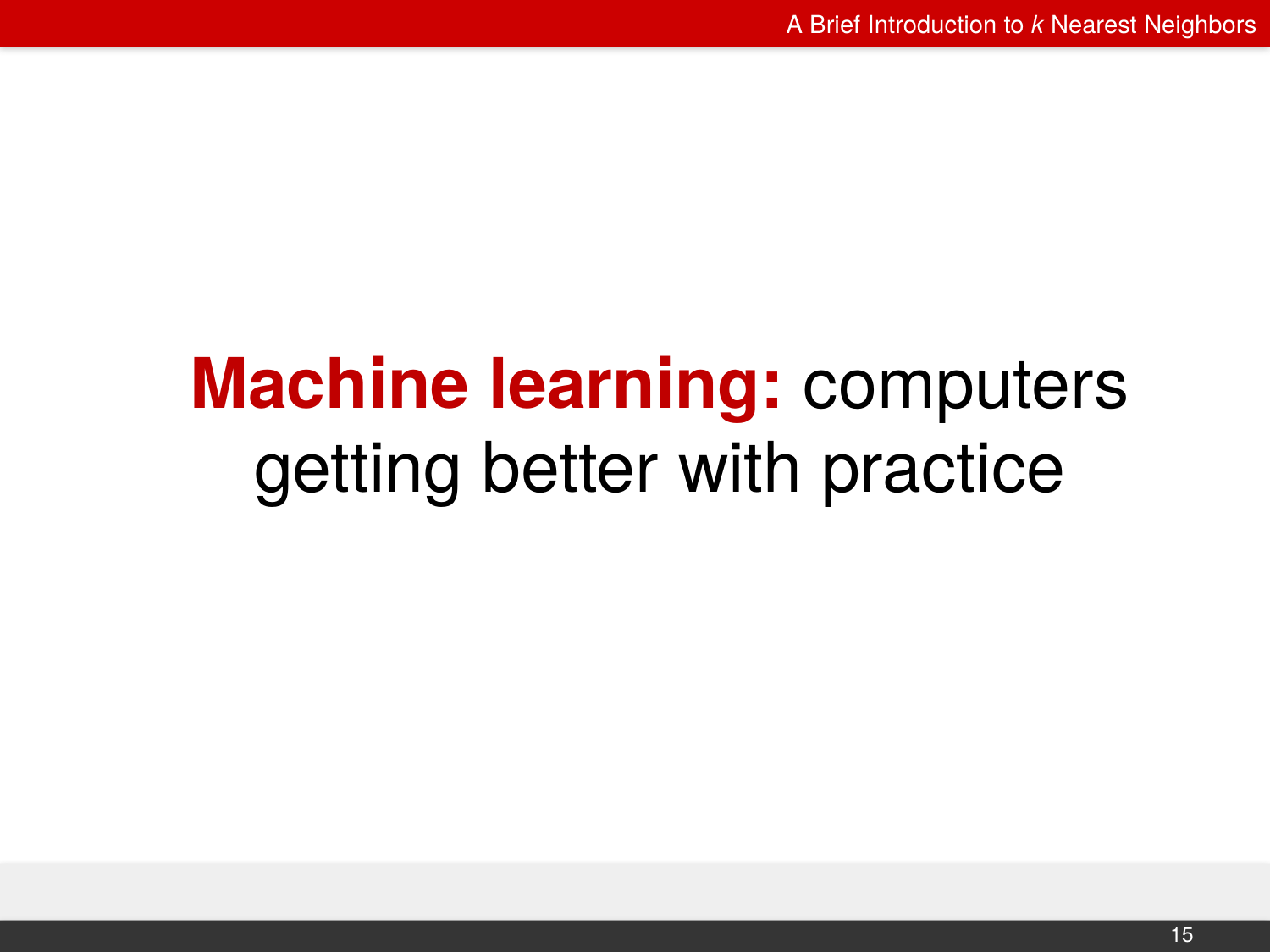

# Machine learning: computers getting better with practice
15